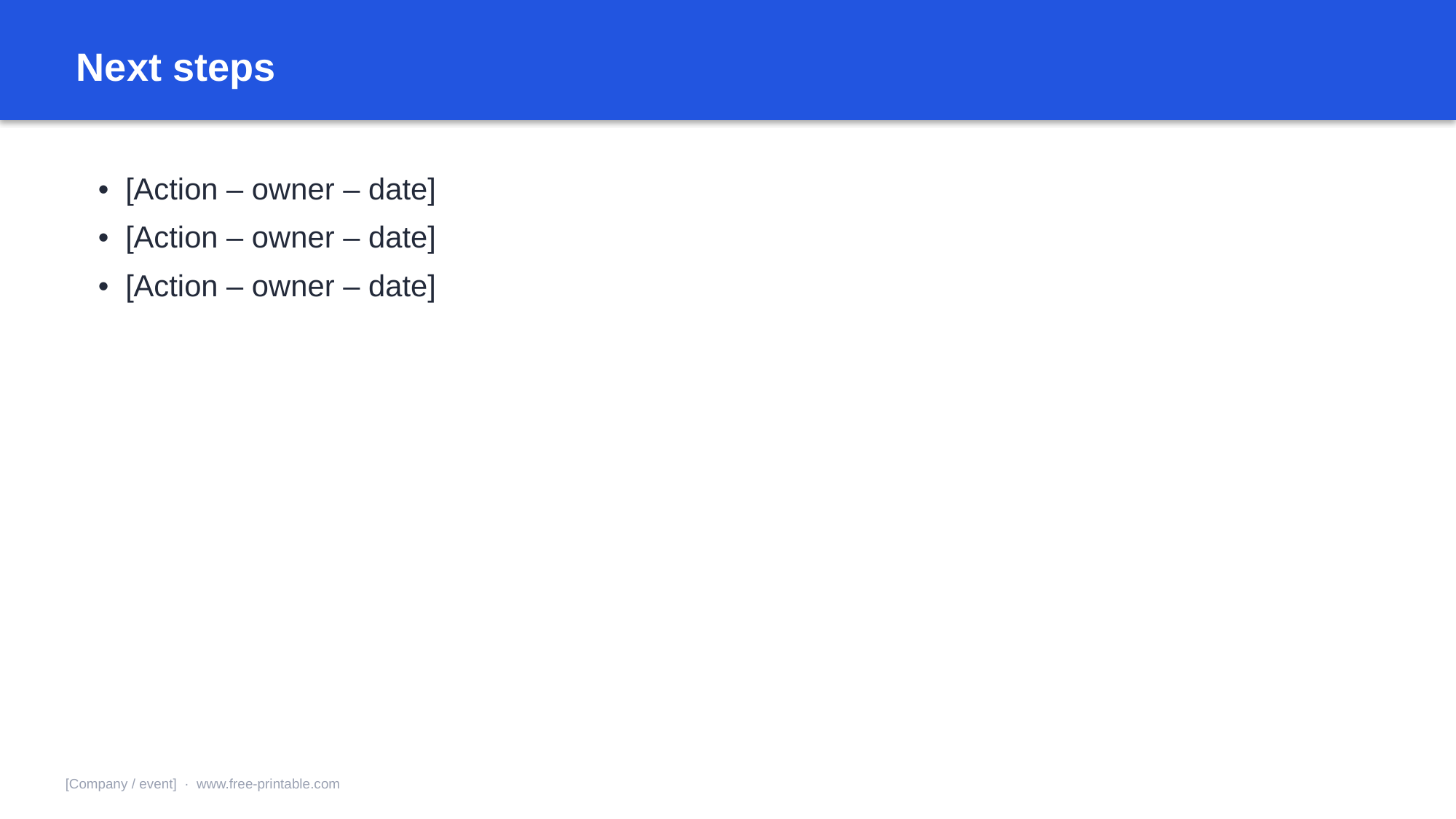

Next steps
•  [Action – owner – date]
•  [Action – owner – date]
•  [Action – owner – date]
[Company / event]  ·  www.free-printable.com